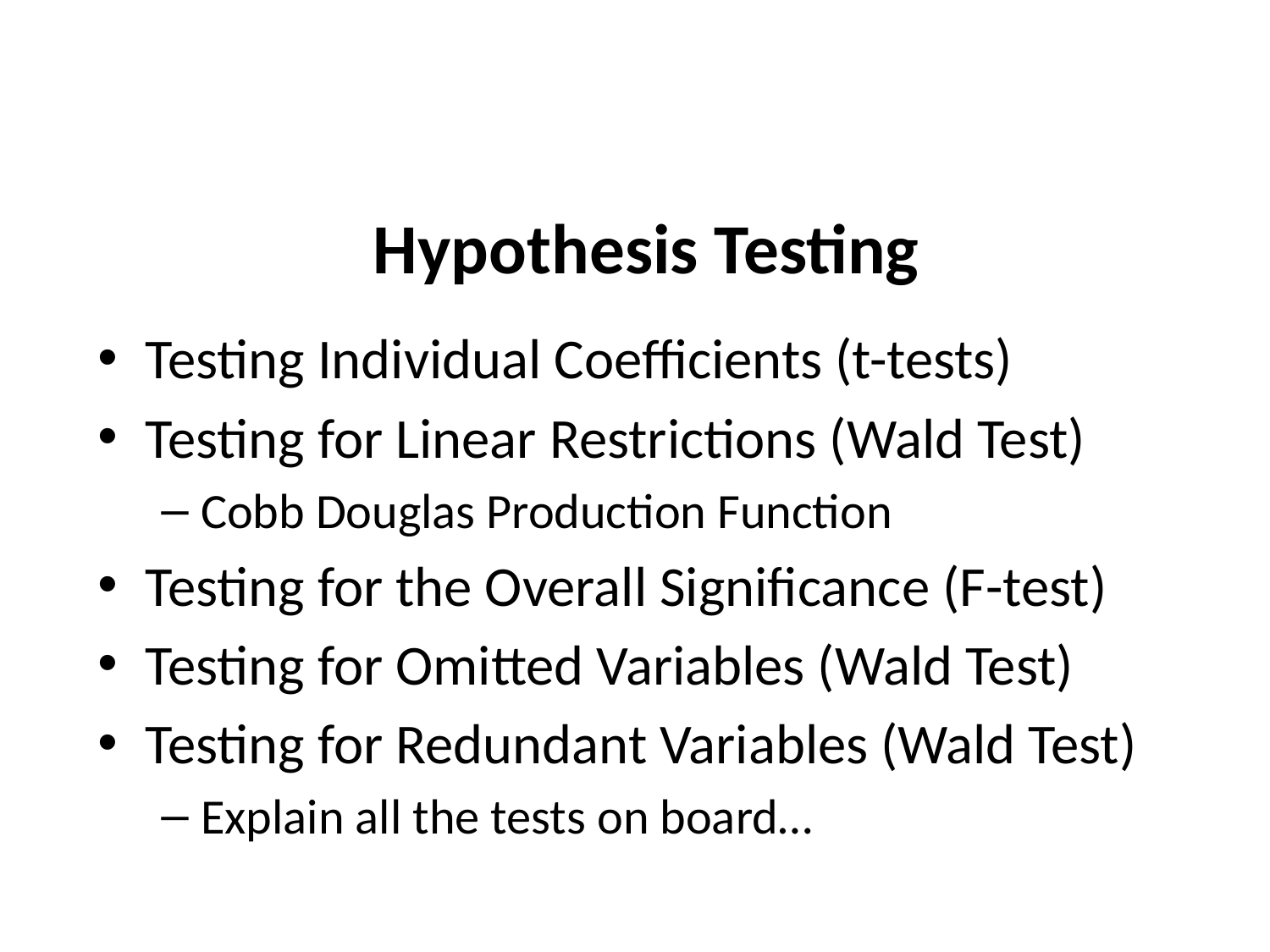

# Hypothesis Testing
Testing Individual Coefficients (t-tests)
Testing for Linear Restrictions (Wald Test)
Cobb Douglas Production Function
Testing for the Overall Significance (F-test)
Testing for Omitted Variables (Wald Test)
Testing for Redundant Variables (Wald Test)
Explain all the tests on board…